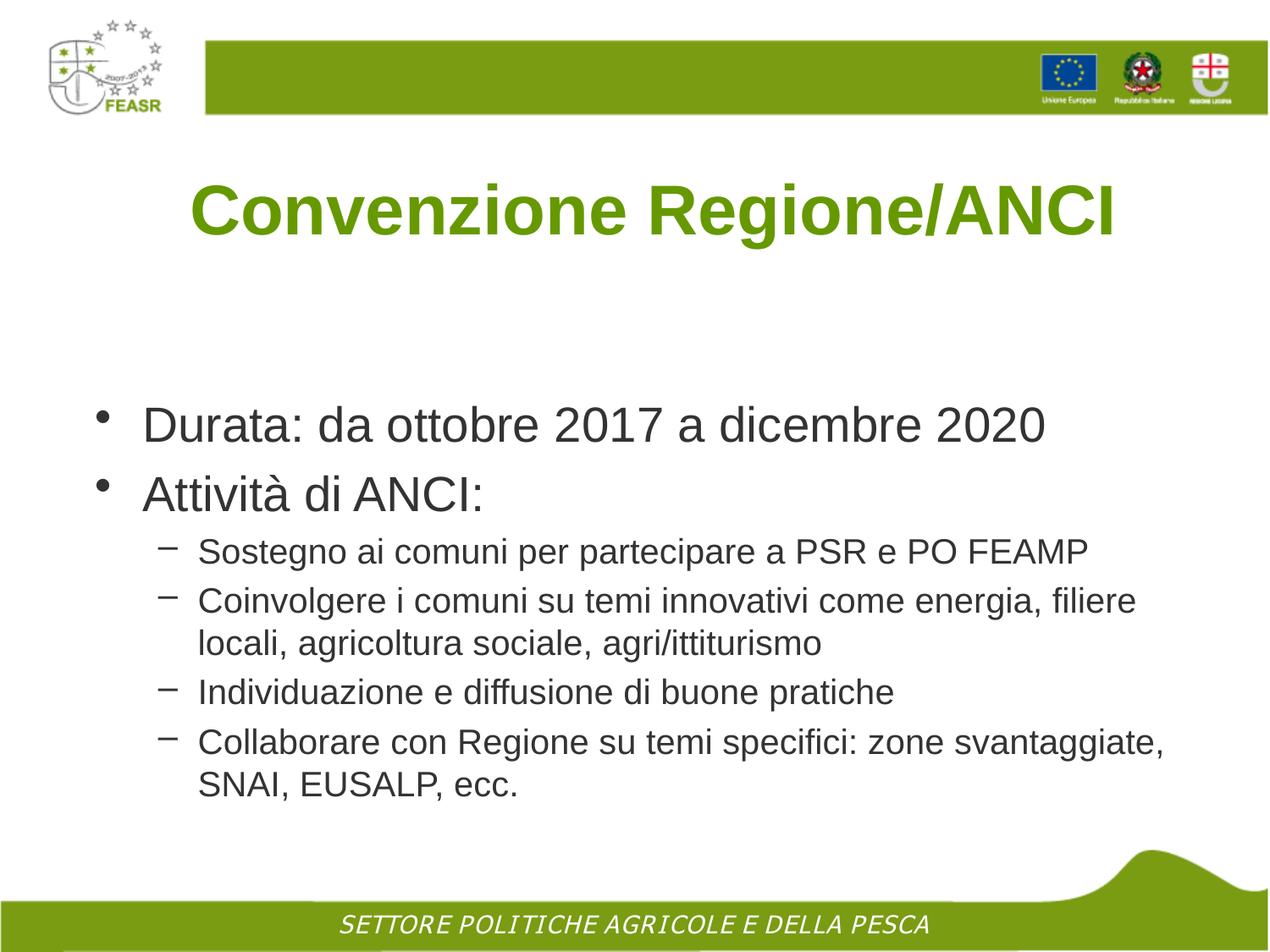

# Convenzione Regione/ANCI

Durata: da ottobre 2017 a dicembre 2020
Attività di ANCI:
Sostegno ai comuni per partecipare a PSR e PO FEAMP
Coinvolgere i comuni su temi innovativi come energia, filiere locali, agricoltura sociale, agri/ittiturismo
Individuazione e diffusione di buone pratiche
Collaborare con Regione su temi specifici: zone svantaggiate, SNAI, EUSALP, ecc.
SETTORE POLITICHE AGRICOLE E DELLA PESCA